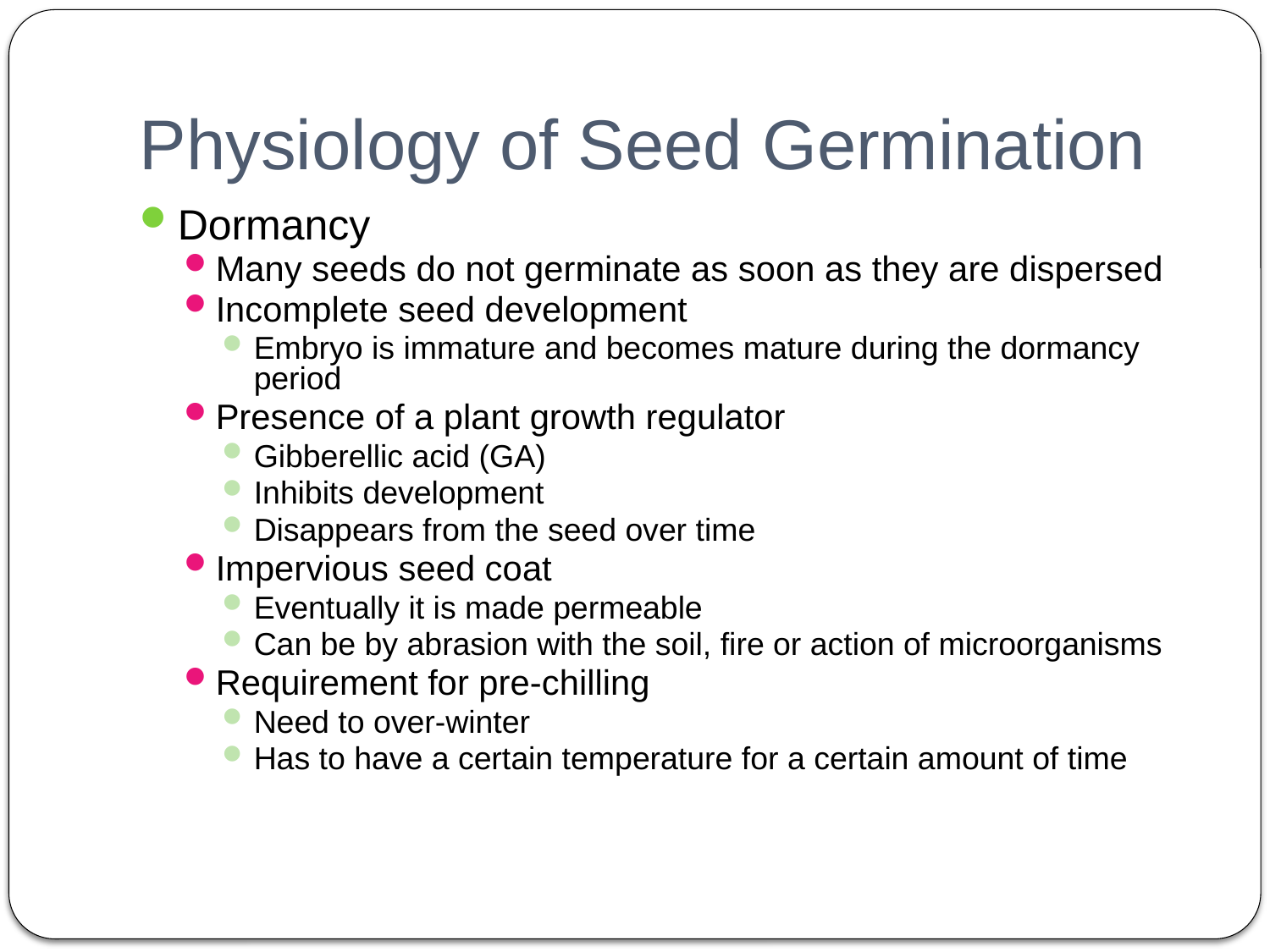

# Physiology of Seed Germination
Dormancy
Many seeds do not germinate as soon as they are dispersed
Incomplete seed development
Embryo is immature and becomes mature during the dormancy period
Presence of a plant growth regulator
Gibberellic acid (GA)
Inhibits development
Disappears from the seed over time
Impervious seed coat
Eventually it is made permeable
Can be by abrasion with the soil, fire or action of microorganisms
Requirement for pre-chilling
Need to over-winter
Has to have a certain temperature for a certain amount of time